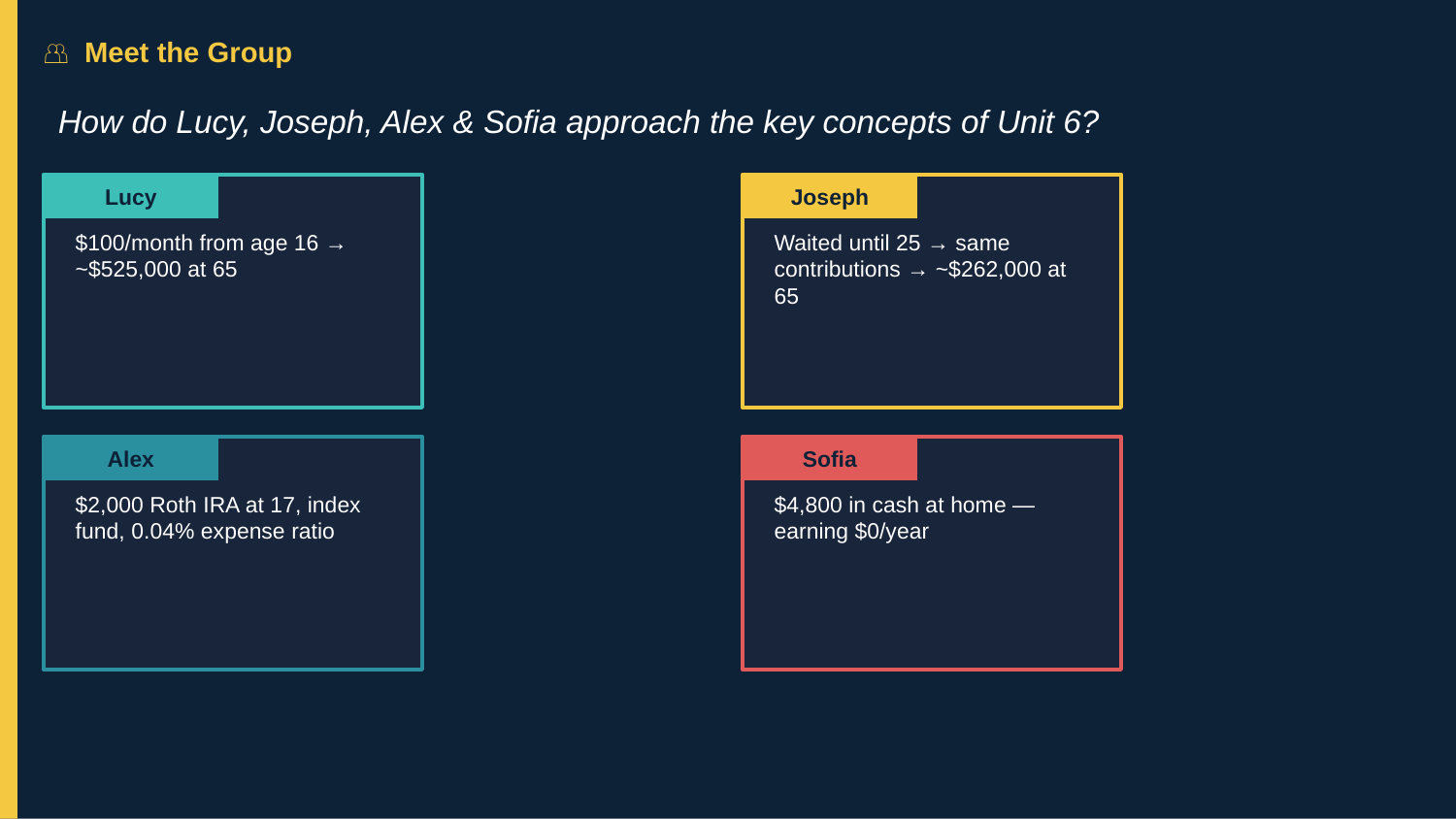

👥  Meet the Group
How do Lucy, Joseph, Alex & Sofia approach the key concepts of Unit 6?

Lucy

Joseph
$100/month from age 16 → ~$525,000 at 65
Waited until 25 → same contributions → ~$262,000 at 65

Alex

Sofia
$2,000 Roth IRA at 17, index fund, 0.04% expense ratio
$4,800 in cash at home — earning $0/year